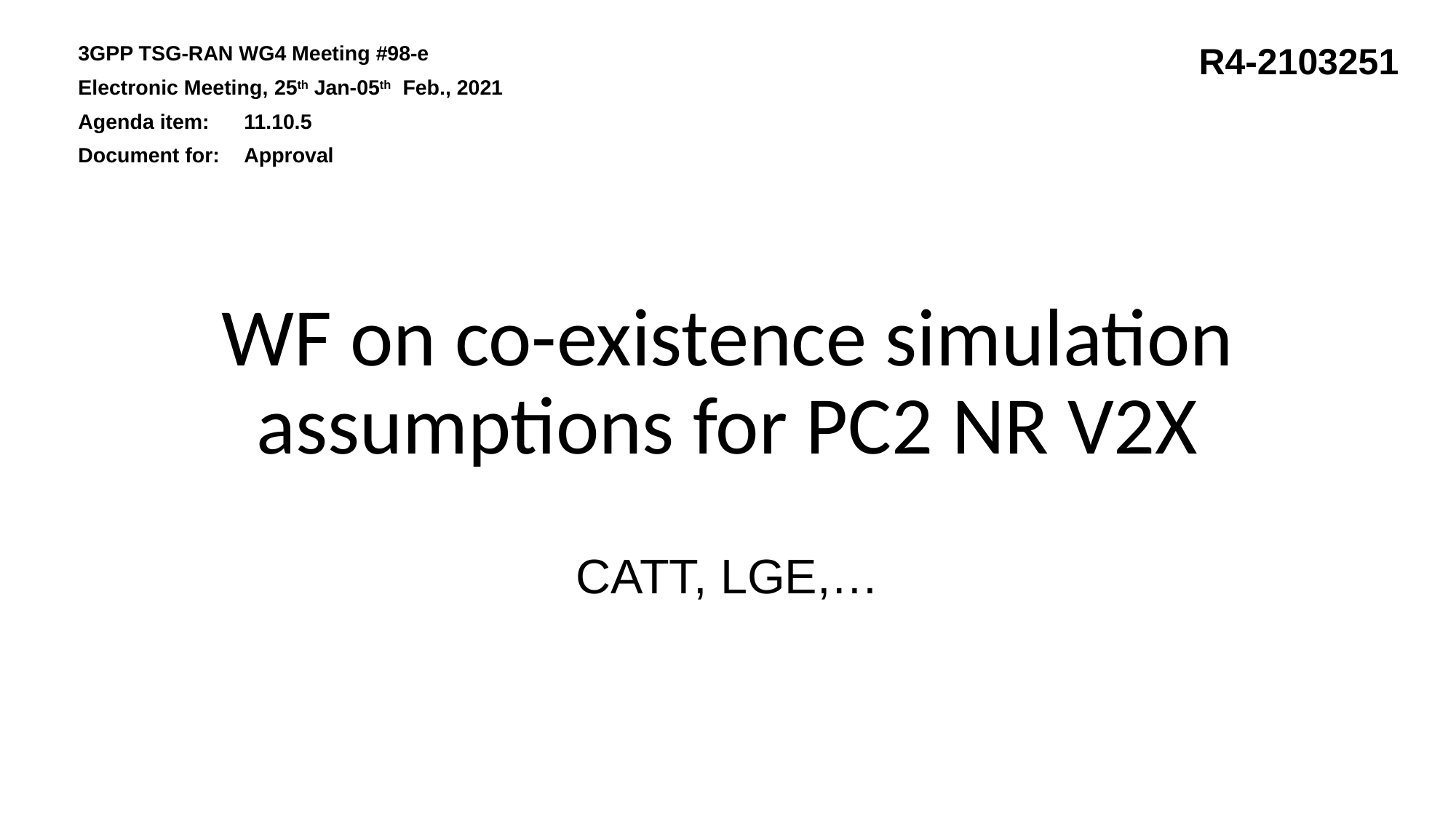

3GPP TSG-RAN WG4 Meeting #98-e
Electronic Meeting, 25th Jan-05th  Feb., 2021
Agenda item:	11.10.5
Document for:	Approval
R4-2103251
# WF on co-existence simulation assumptions for PC2 NR V2X
CATT, LGE,…